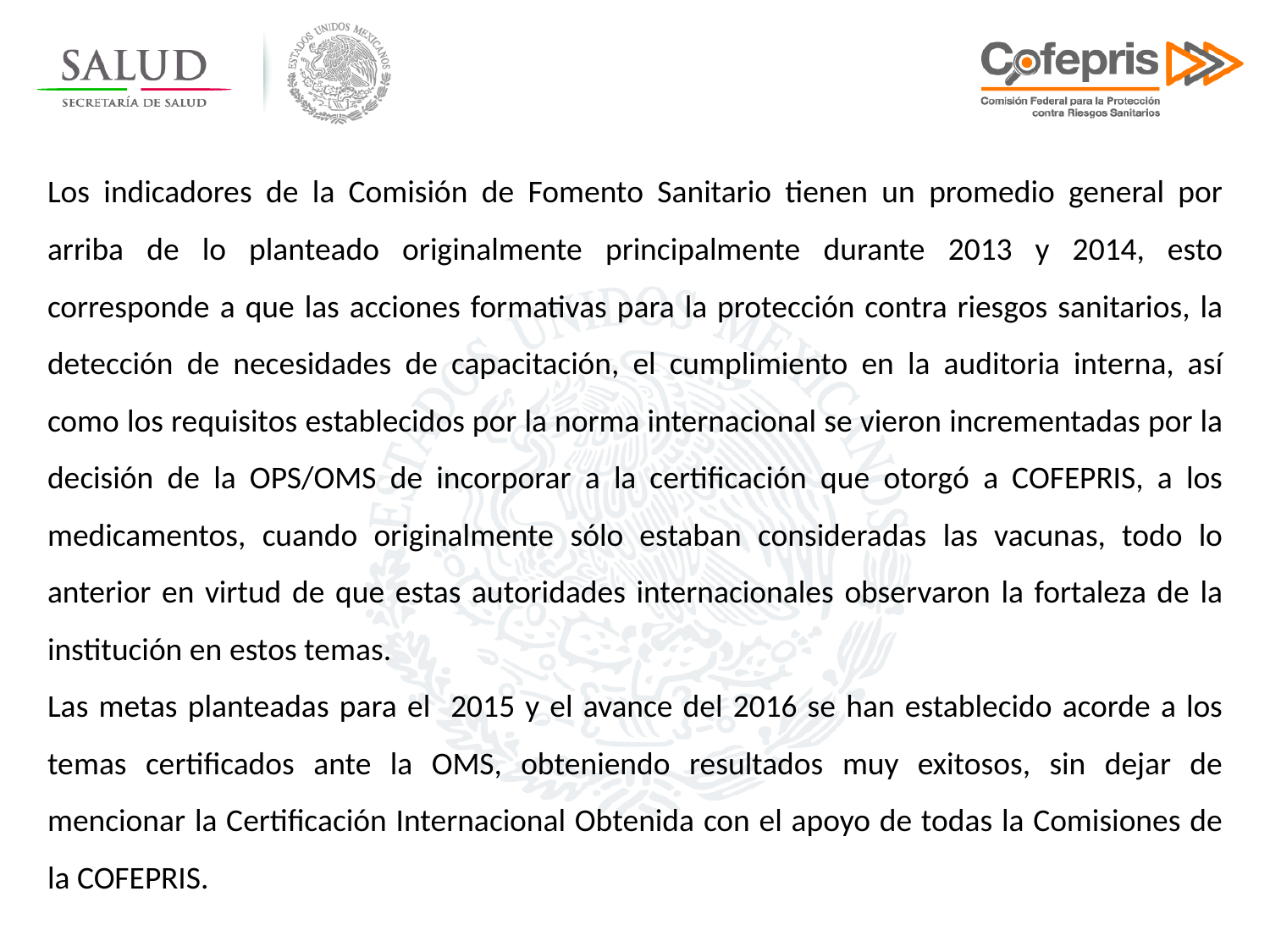

Los indicadores de la Comisión de Fomento Sanitario tienen un promedio general por arriba de lo planteado originalmente principalmente durante 2013 y 2014, esto corresponde a que las acciones formativas para la protección contra riesgos sanitarios, la detección de necesidades de capacitación, el cumplimiento en la auditoria interna, así como los requisitos establecidos por la norma internacional se vieron incrementadas por la decisión de la OPS/OMS de incorporar a la certificación que otorgó a COFEPRIS, a los medicamentos, cuando originalmente sólo estaban consideradas las vacunas, todo lo anterior en virtud de que estas autoridades internacionales observaron la fortaleza de la institución en estos temas.
Las metas planteadas para el  2015 y el avance del 2016 se han establecido acorde a los temas certificados ante la OMS, obteniendo resultados muy exitosos, sin dejar de mencionar la Certificación Internacional Obtenida con el apoyo de todas la Comisiones de la COFEPRIS.